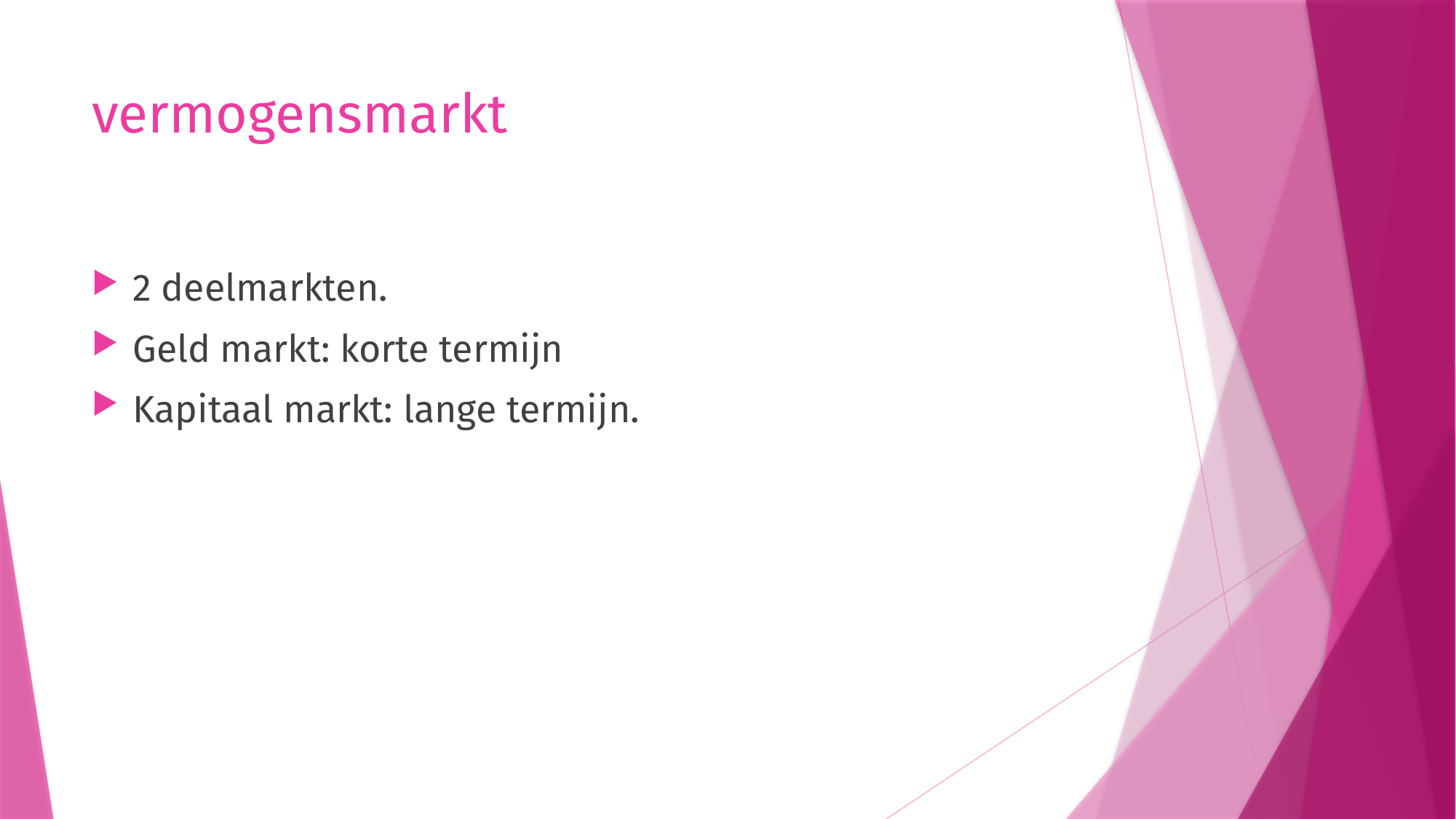

# vermogensmarkt
2 deelmarkten.
Geld markt: korte termijn
Kapitaal markt: lange termijn.